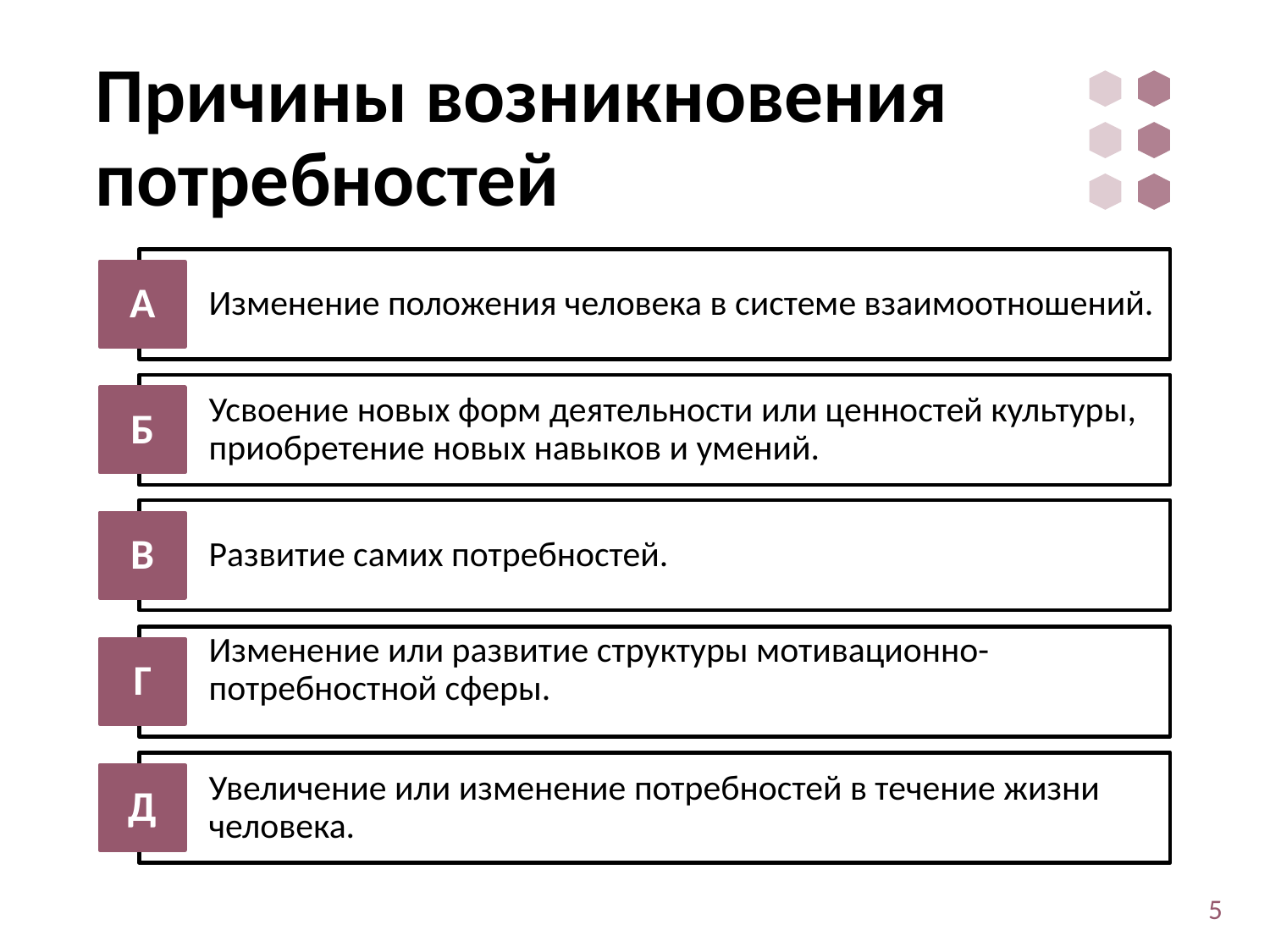

# Причины возникновения  потребностей

Изменение положения человека в системе взаимоотношений.
А
Усвоение новых форм деятельности или ценностей культуры, приобретение новых навыков и умений.
Б
Развитие самих потребностей.
В
Изменение или развитие структуры мотивационно-потребностной сферы.
Г
Увеличение или изменение потребностей в течение жизни человека.
Д
5